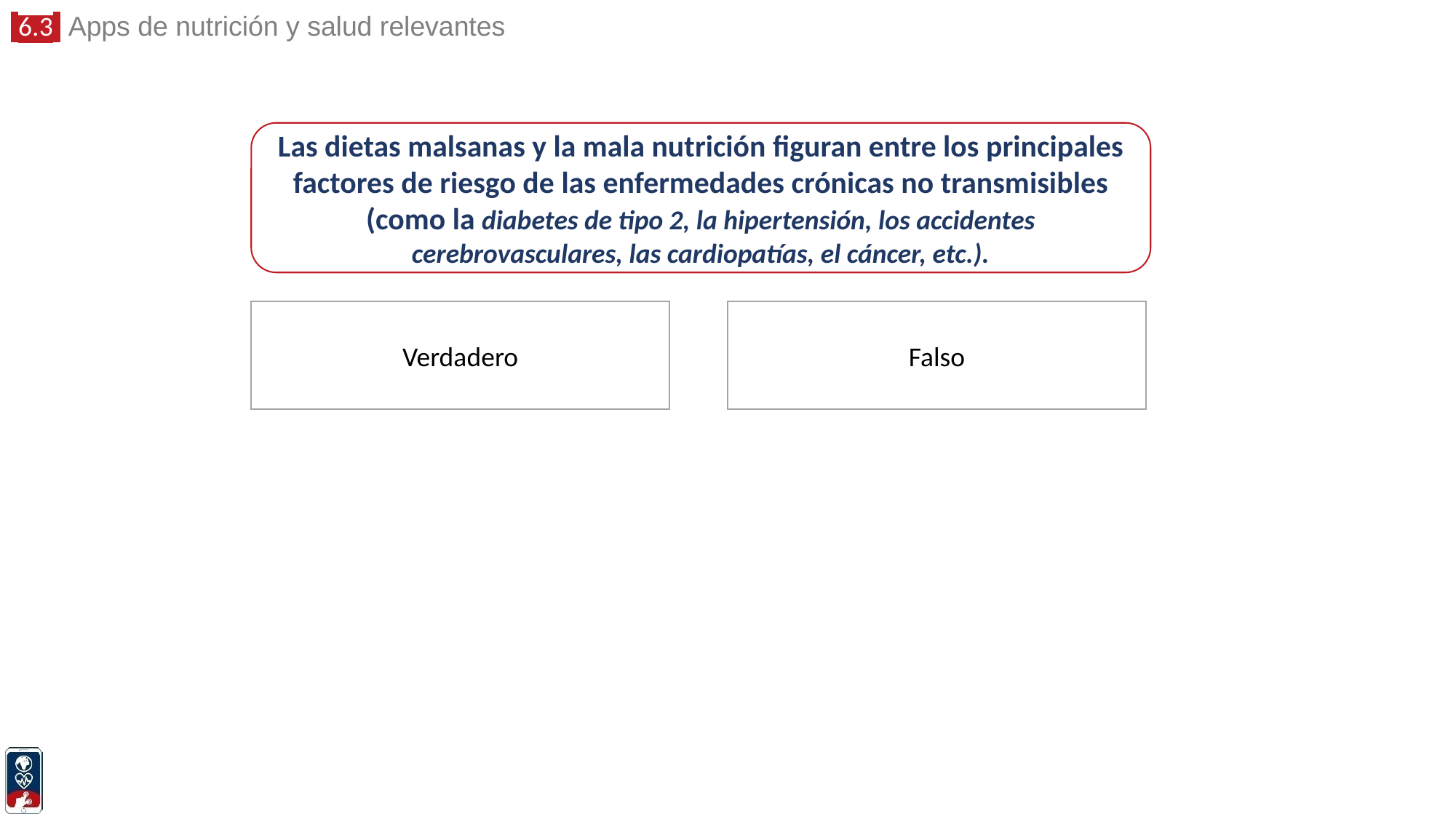

Las dietas malsanas y la mala nutrición figuran entre los principales factores de riesgo de las enfermedades crónicas no transmisibles (como la diabetes de tipo 2, la hipertensión, los accidentes cerebrovasculares, las cardiopatías, el cáncer, etc.).
Verdadero
Falso